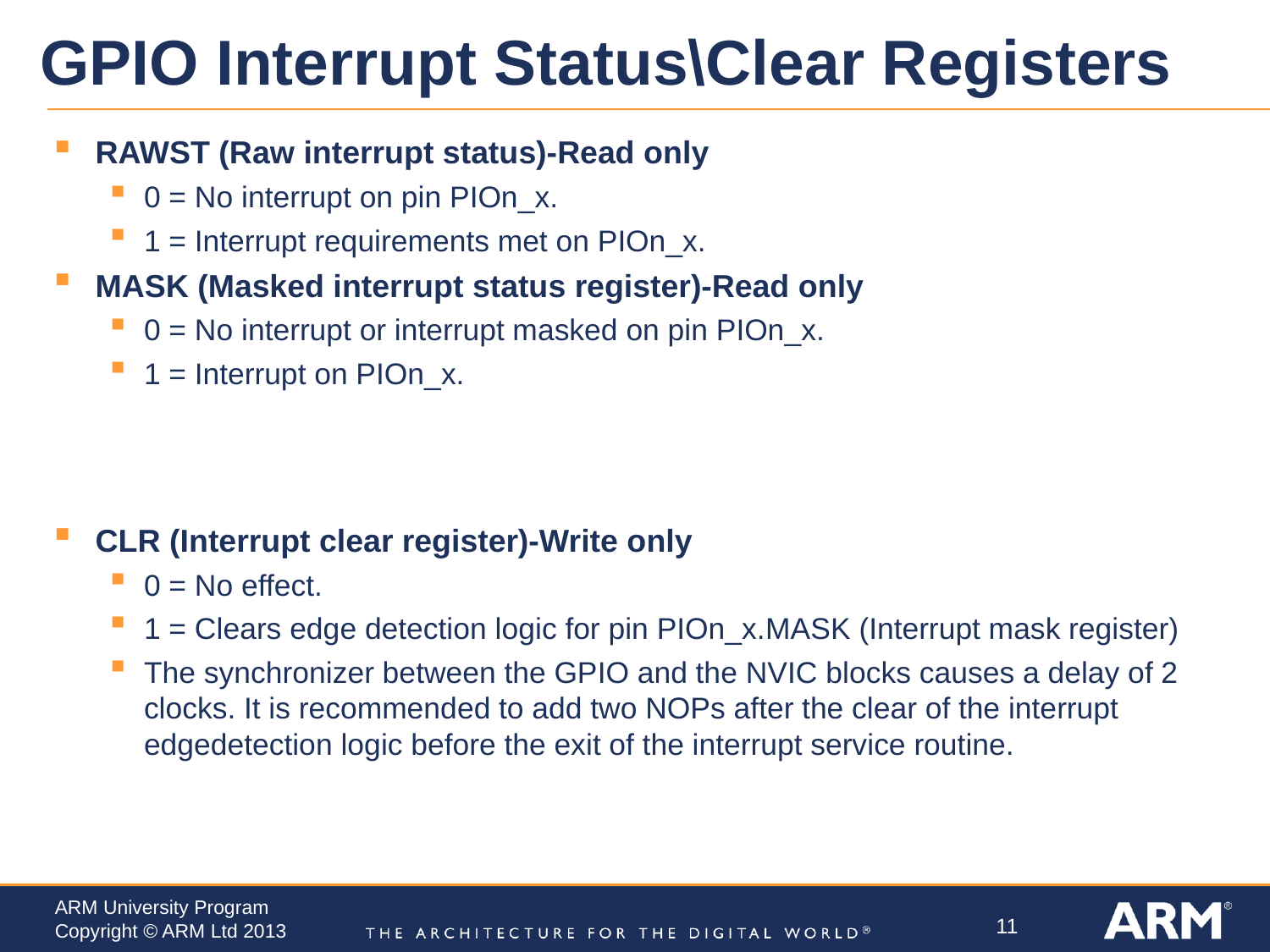

# GPIO Interrupt Status\Clear Registers
RAWST (Raw interrupt status)-Read only
0 = No interrupt on pin PIOn_x.
1 = Interrupt requirements met on PIOn_x.
MASK (Masked interrupt status register)-Read only
0 = No interrupt or interrupt masked on pin PIOn_x.
1 = Interrupt on PIOn_x.

CLR (Interrupt clear register)-Write only
0 = No effect.
1 = Clears edge detection logic for pin PIOn_x.MASK (Interrupt mask register)
The synchronizer between the GPIO and the NVIC blocks causes a delay of 2 clocks. It is recommended to add two NOPs after the clear of the interrupt edgedetection logic before the exit of the interrupt service routine.